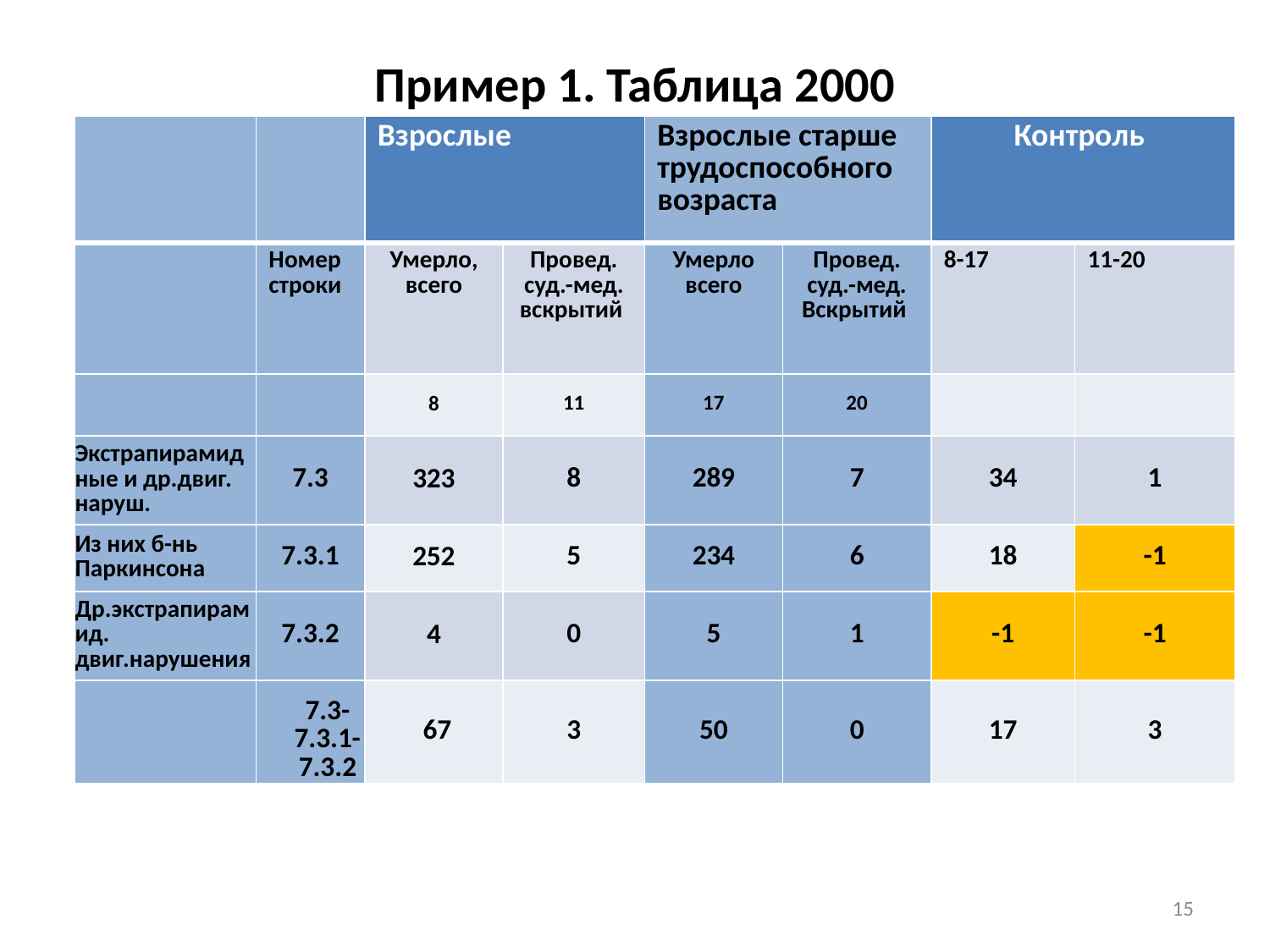

# Пример 1. Таблица 2000
|  |  | Взрослые |  | Взрослые старше трудоспособного возраста |  | Контроль |  |
| --- | --- | --- | --- | --- | --- | --- | --- |
|  | Номер строки | Умерло, всего | Провед. суд.-мед. вскрытий | Умерло всего | Провед. суд.-мед. Вскрытий | 8-17 | 11-20 |
|  |  | 8 | 11 | 17 | 20 |  |  |
| Экстрапирамидные и др.двиг. наруш. | 7.3 | 323 | 8 | 289 | 7 | 34 | 1 |
| Из них б-нь Паркинсона | 7.3.1 | 252 | 5 | 234 | 6 | 18 | -1 |
| Др.экстрапирамид. двиг.нарушения | 7.3.2 | 4 | 0 | 5 | 1 | -1 | -1 |
|  | 7.3-7.3.1-7.3.2 | 67 | 3 | 50 | 0 | 17 | 3 |
15